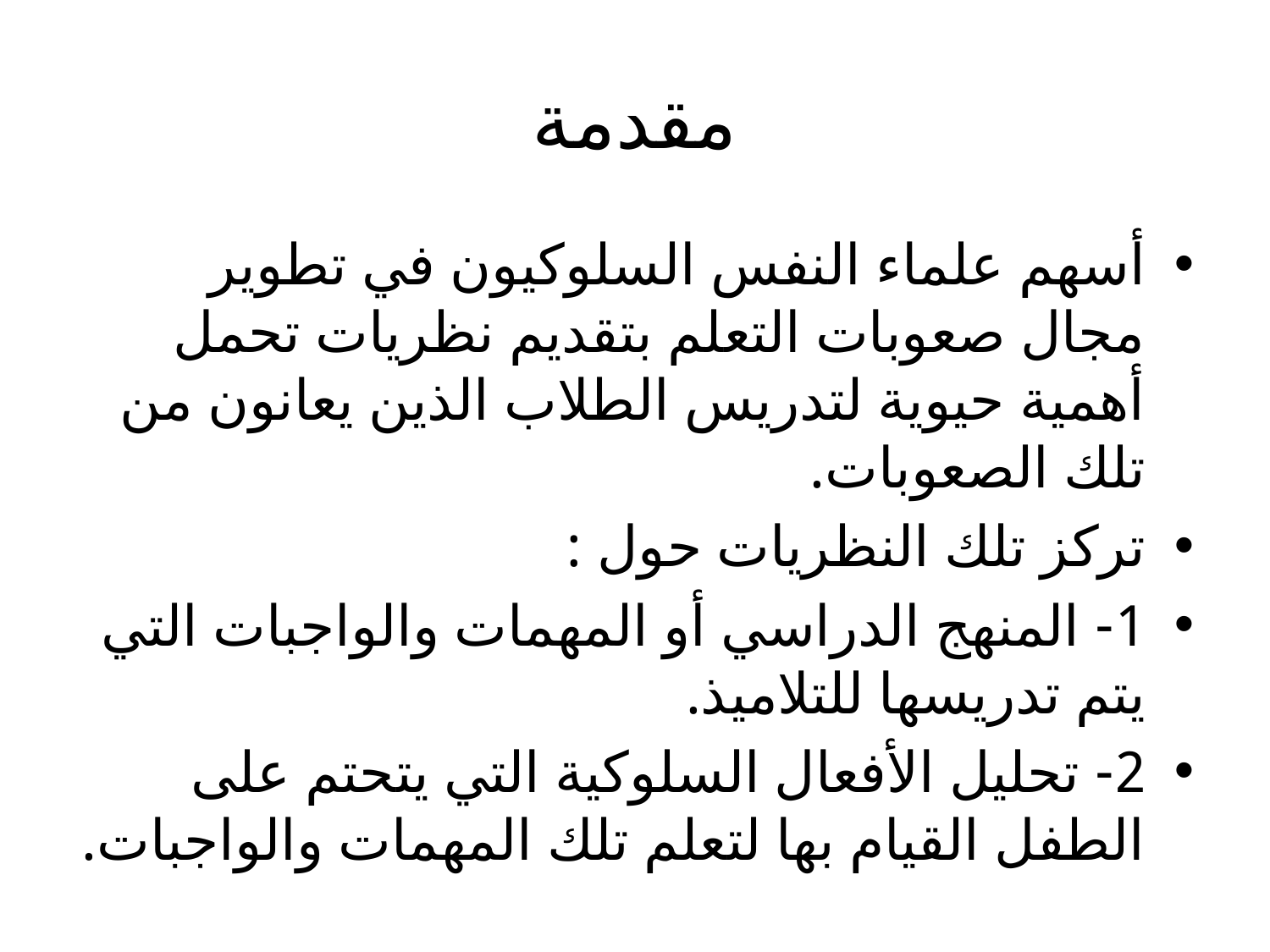

# مقدمة
أسهم علماء النفس السلوكيون في تطوير مجال صعوبات التعلم بتقديم نظريات تحمل أهمية حيوية لتدريس الطلاب الذين يعانون من تلك الصعوبات.
تركز تلك النظريات حول :
1- المنهج الدراسي أو المهمات والواجبات التي يتم تدريسها للتلاميذ.
2- تحليل الأفعال السلوكية التي يتحتم على الطفل القيام بها لتعلم تلك المهمات والواجبات.